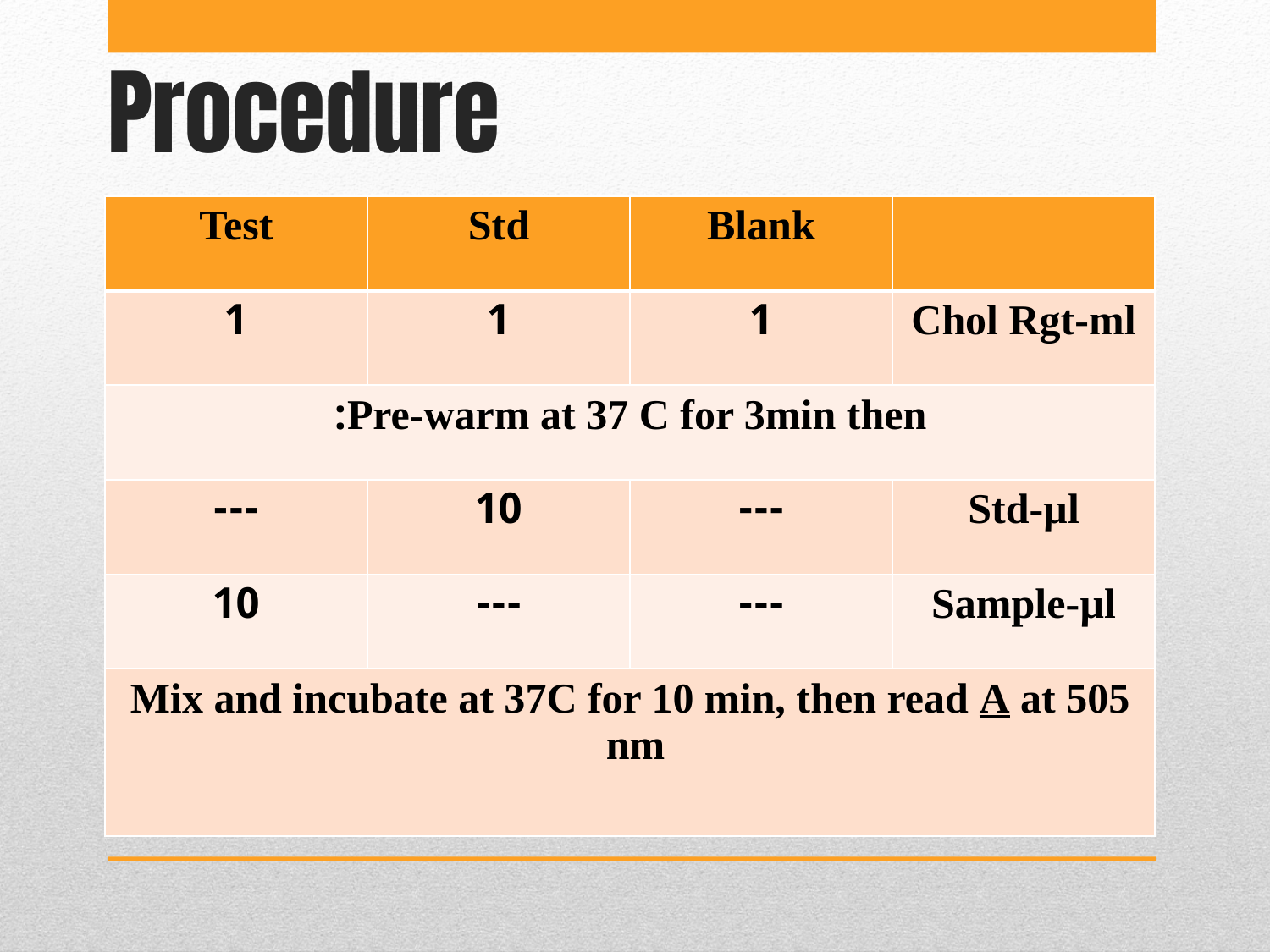

# Procedure
| Test | Std | Blank |  |
| --- | --- | --- | --- |
| 1 | 1 | 1 | Chol Rgt-ml |
| Pre-warm at 37 C for 3min then: |  |  |  |
| --- | 10 | --- | Std-µl |
| 10 | --- | --- | Sample-µl |
| Mix and incubate at 37C for 10 min, then read A at 505 nm |  |  |  |